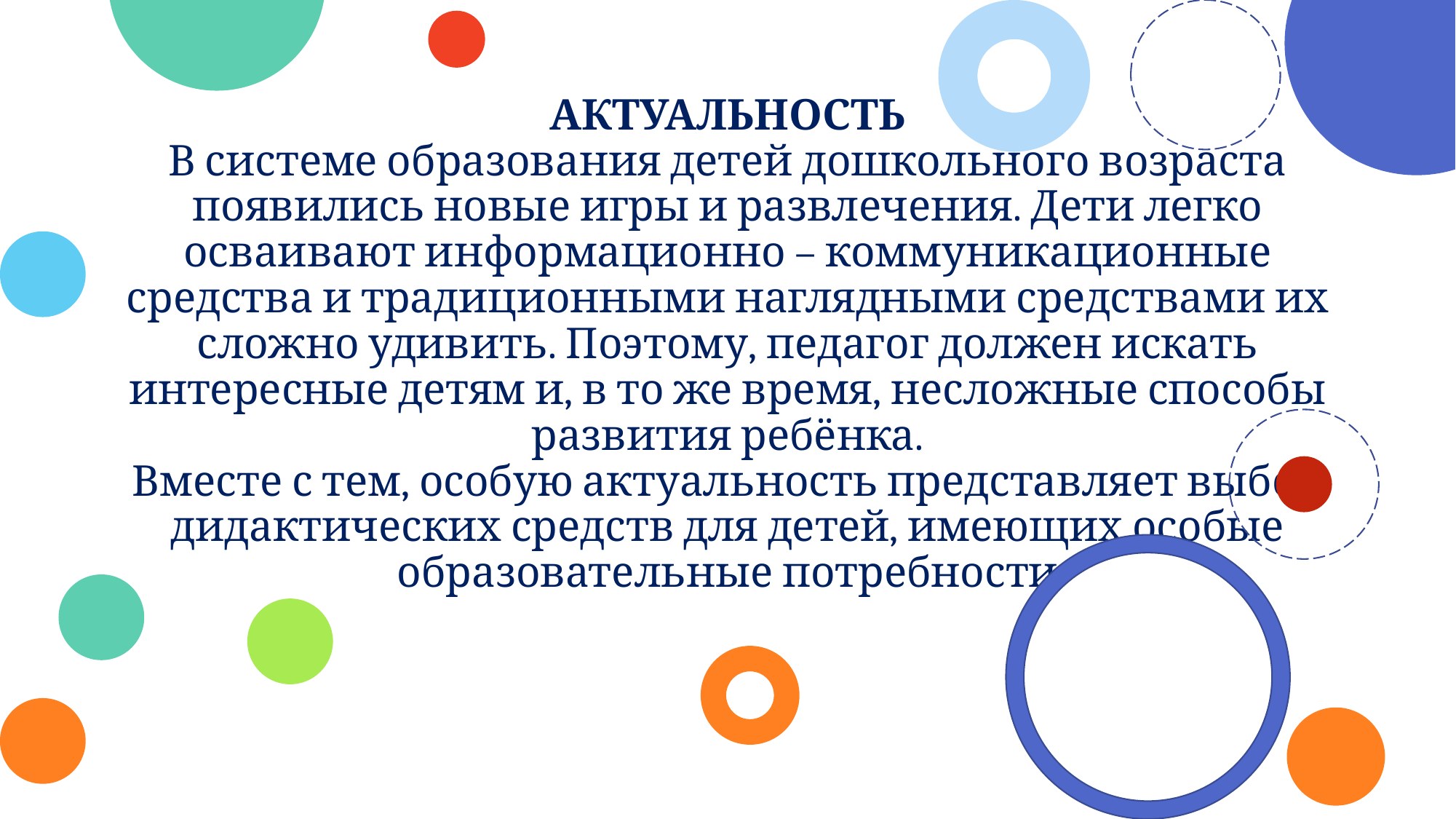

# АКТУАЛЬНОСТЬ В системе образования детей дошкольного возраста появились новые игры и развлечения. Дети легко осваивают информационно – коммуникационные средства и традиционными наглядными средствами их сложно удивить. Поэтому, педагог должен искать интересные детям и, в то же время, несложные способы развития ребёнка. Вместе с тем, особую актуальность представляет выбор дидактических средств для детей, имеющих особые образовательные потребности